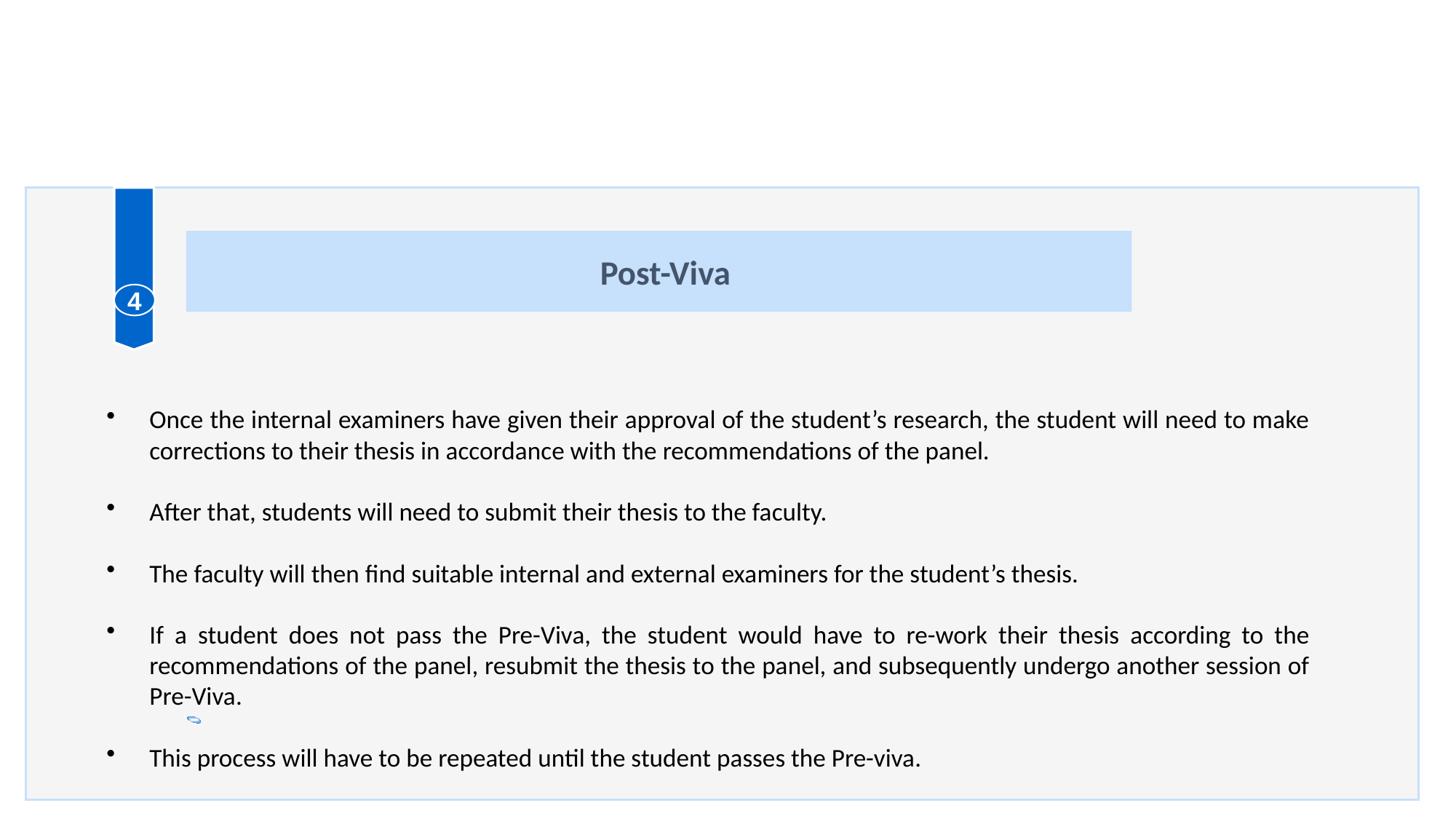

Key Milestones of the PhD programme

Post-Viva

4
Once the internal examiners have given their approval of the student’s research, the student will need to make corrections to their thesis in accordance with the recommendations of the panel.

After that, students will need to submit their thesis to the faculty.

The faculty will then find suitable internal and external examiners for the student’s thesis.

If a student does not pass the Pre-Viva, the student would have to re-work their thesis according to the recommendations of the panel, resubmit the thesis to the panel, and subsequently undergo another session of Pre-Viva.

This process will have to be repeated until the student passes the Pre-viva.